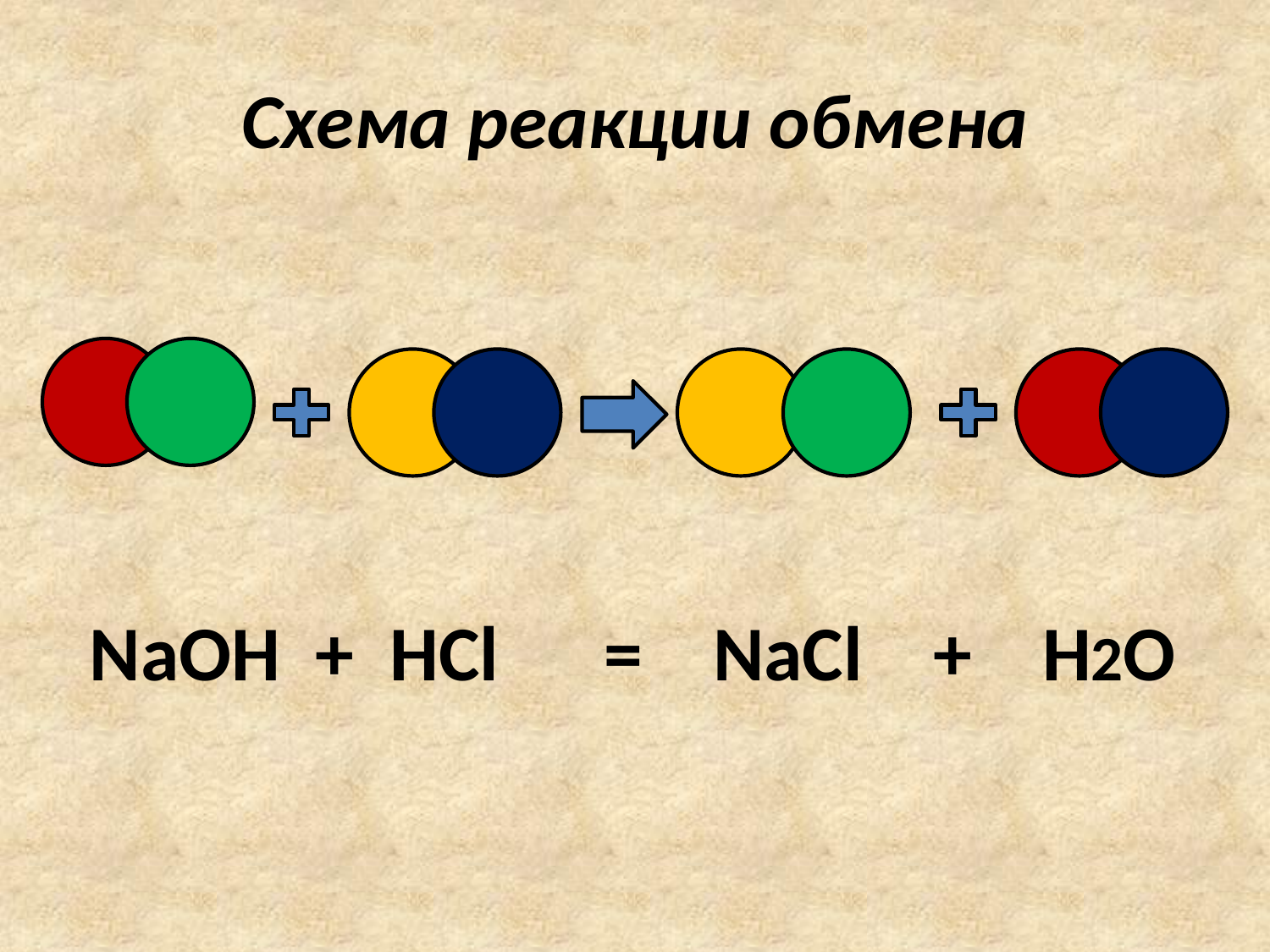

# Схема реакции обмена

 NaOH  +  HCl      =    NaCl    +    H2O